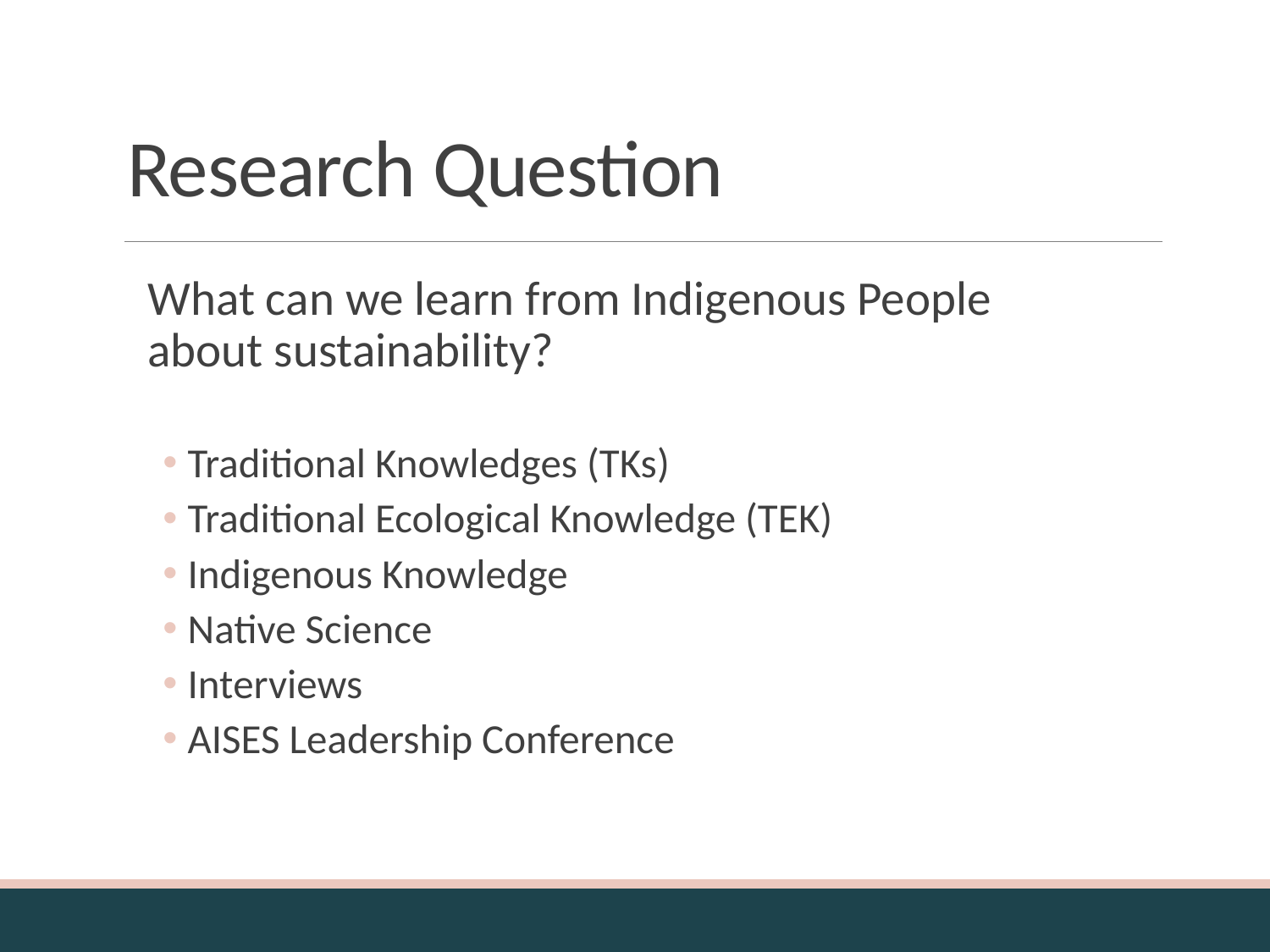

# Research Question
What can we learn from Indigenous People about sustainability?

Traditional Knowledges (TKs)
Traditional Ecological Knowledge (TEK)
Indigenous Knowledge
Native Science
Interviews
AISES Leadership Conference